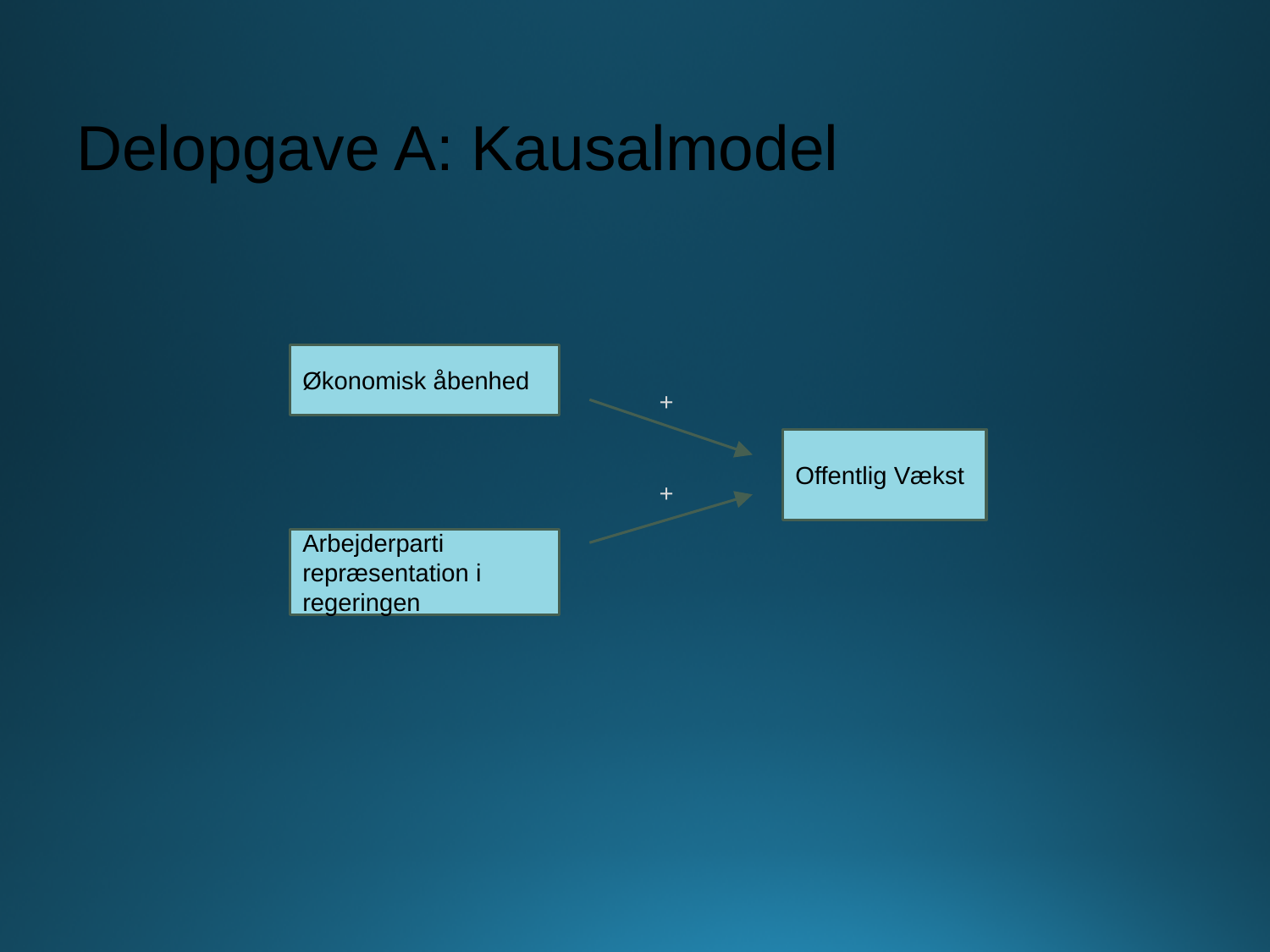

# Delopgave A: Kausalmodel
Økonomisk åbenhed
+
Offentlig Vækst

+
Arbejderparti repræsentation i regeringen